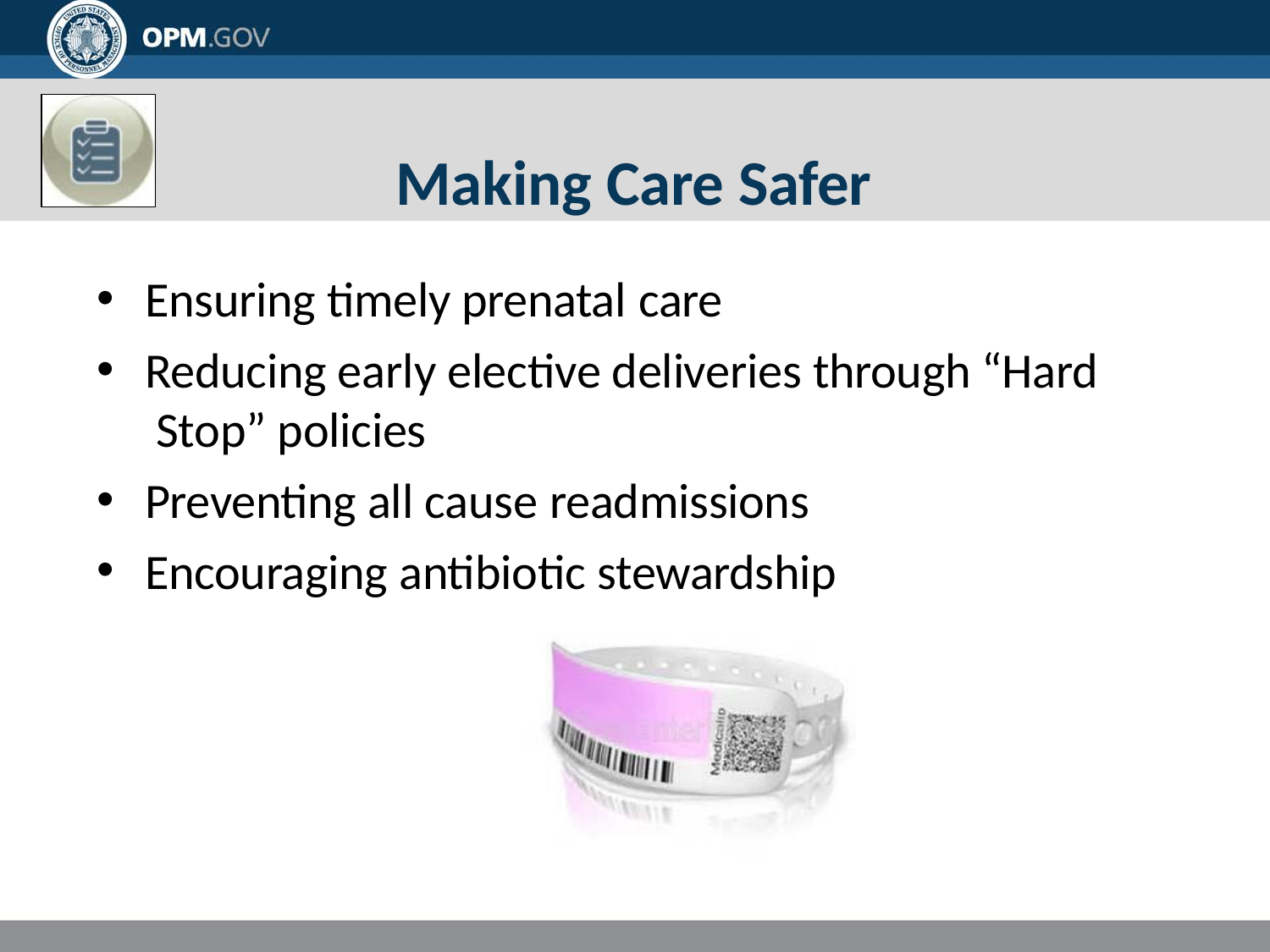

# Making Care Safer
Ensuring timely prenatal care
Reducing early elective deliveries through “Hard  Stop” policies
Preventing all cause readmissions
Encouraging antibiotic stewardship